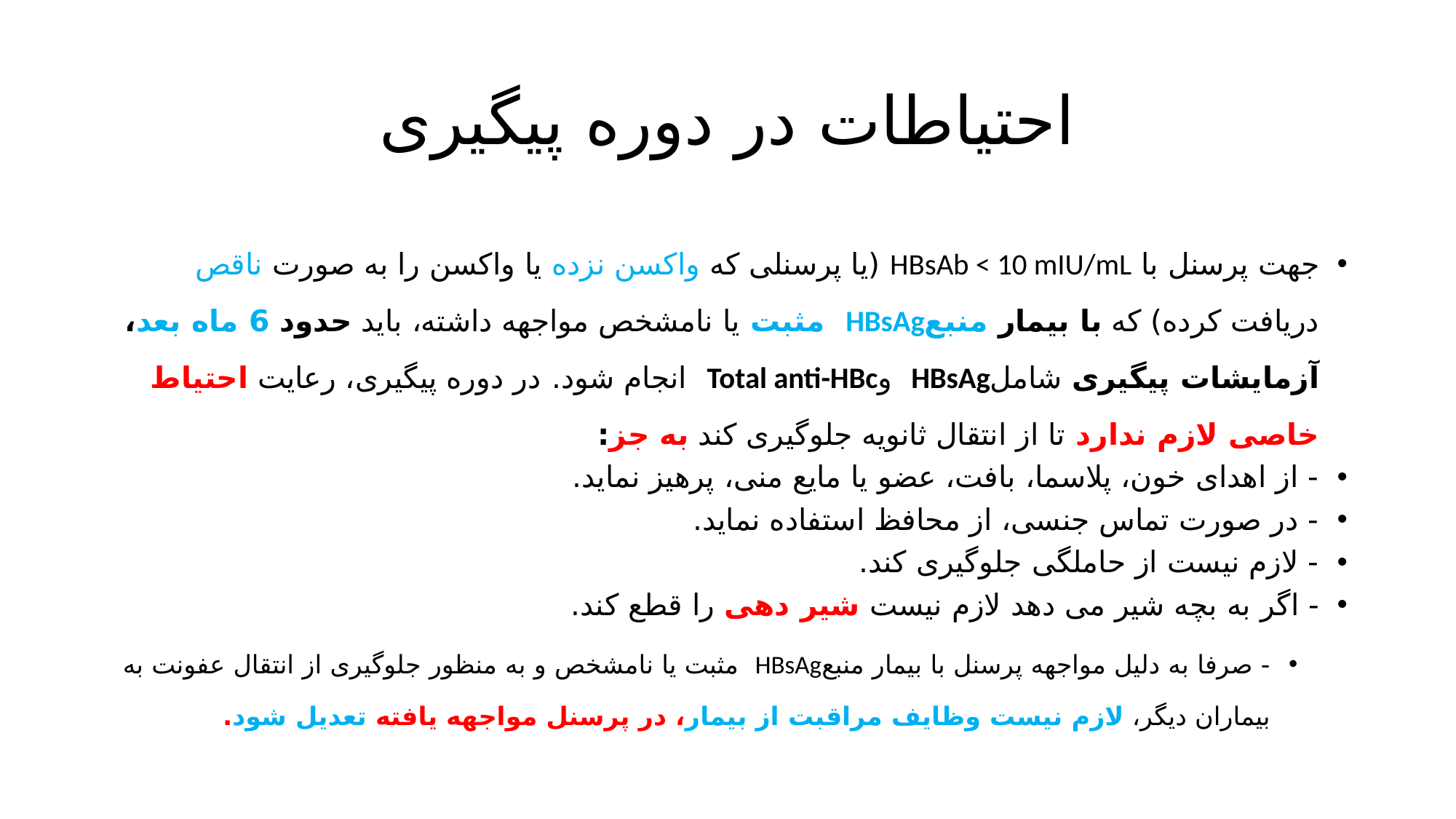

# احتیاطات در دوره پیگیری
جهت پرسنل با HBsAb < 10 mIU/mL (یا پرسنلی که واکسن نزده یا واکسن را به صورت ناقص دریافت کرده) که با بیمار منبعHBsAg  مثبت یا نامشخص مواجهه داشته، باید حدود 6 ماه بعد، آزمایشات پیگیری شاملHBsAg  وTotal anti-HBc  انجام شود. در دوره پیگیری، رعایت احتیاط خاصی لازم ندارد تا از انتقال ثانویه جلوگیری کند به جز:
- از اهدای خون، پلاسما، بافت، عضو یا مایع منی، پرهیز نماید.
- در صورت تماس جنسی، از محافظ استفاده نماید.
- لازم نیست از حاملگی جلوگیری کند.
- اگر به بچه شیر می دهد لازم نیست شیر دهی را قطع کند.
- صرفا به دلیل مواجهه پرسنل با بیمار منبعHBsAg  مثبت یا نامشخص و به منظور جلوگیری از انتقال عفونت به بیماران دیگر، لازم نیست وظایف مراقبت از بیمار، در پرسنل مواجهه یافته تعدیل شود.